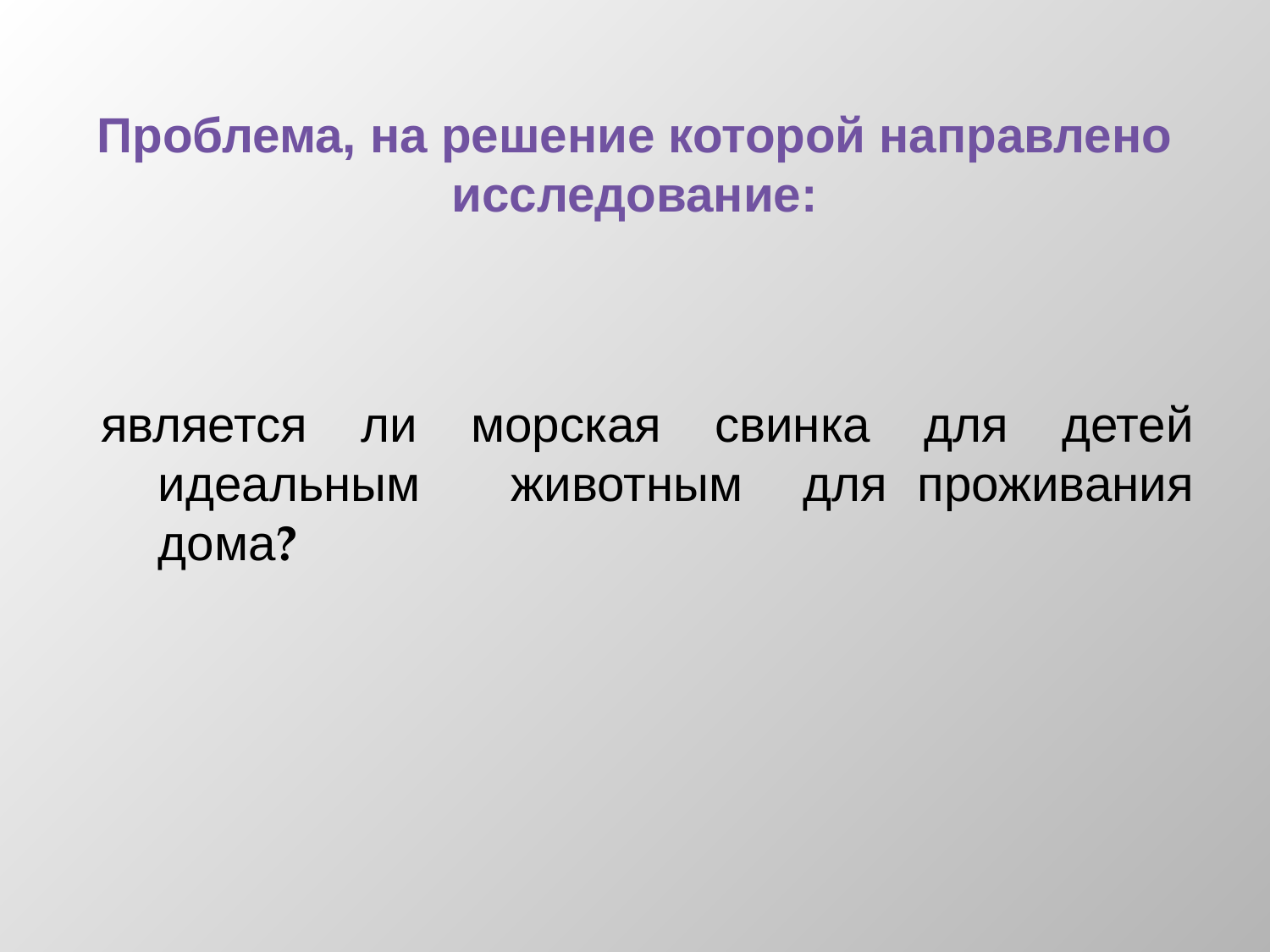

# Проблема, на решение которой направлено исследование:
является ли морская свинка для детей идеальным   животным  для проживания дома?